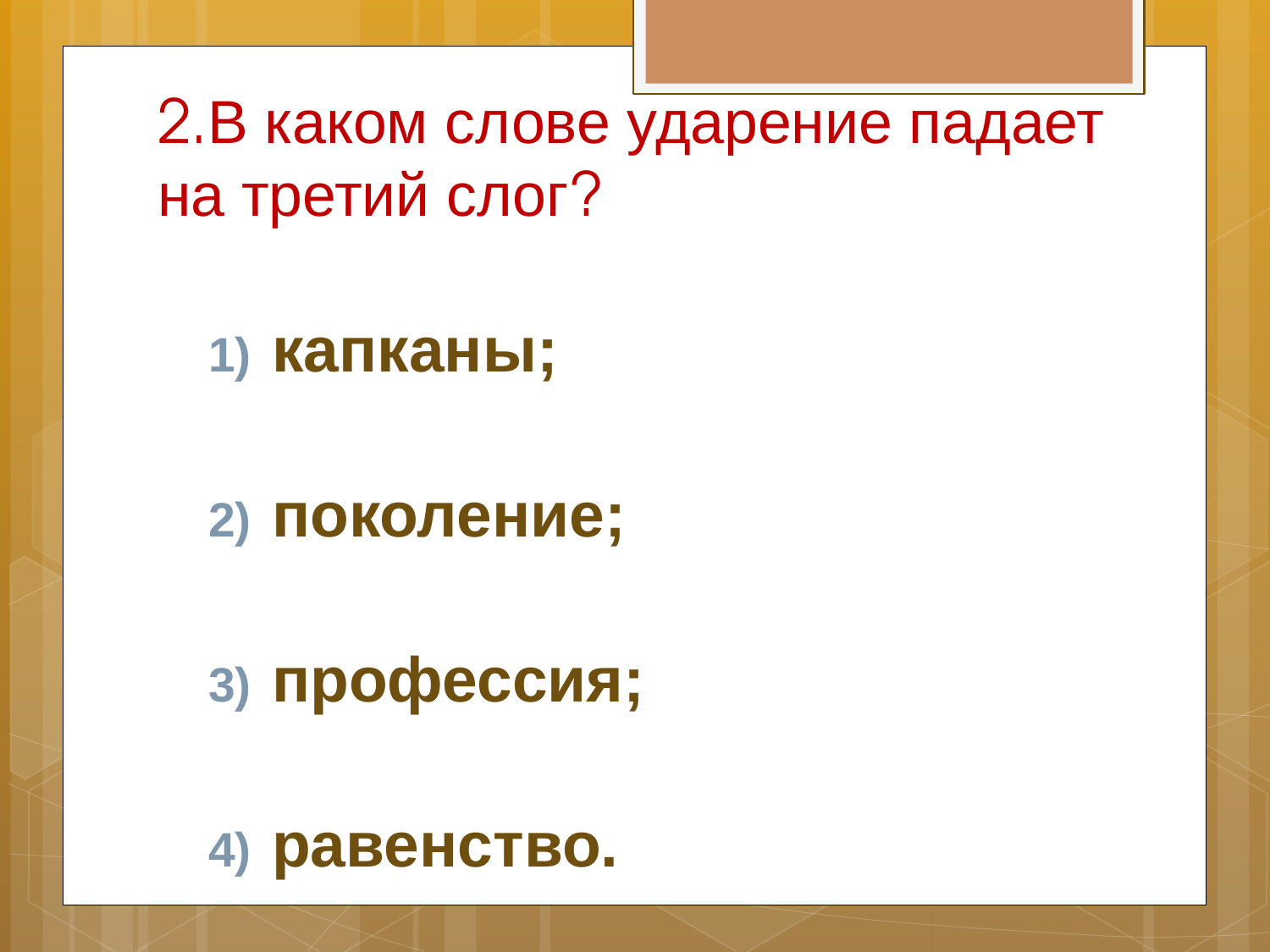

# 2.В каком слове ударение падает на третий слог?
капканы;
поколение;
профессия;
равенство.